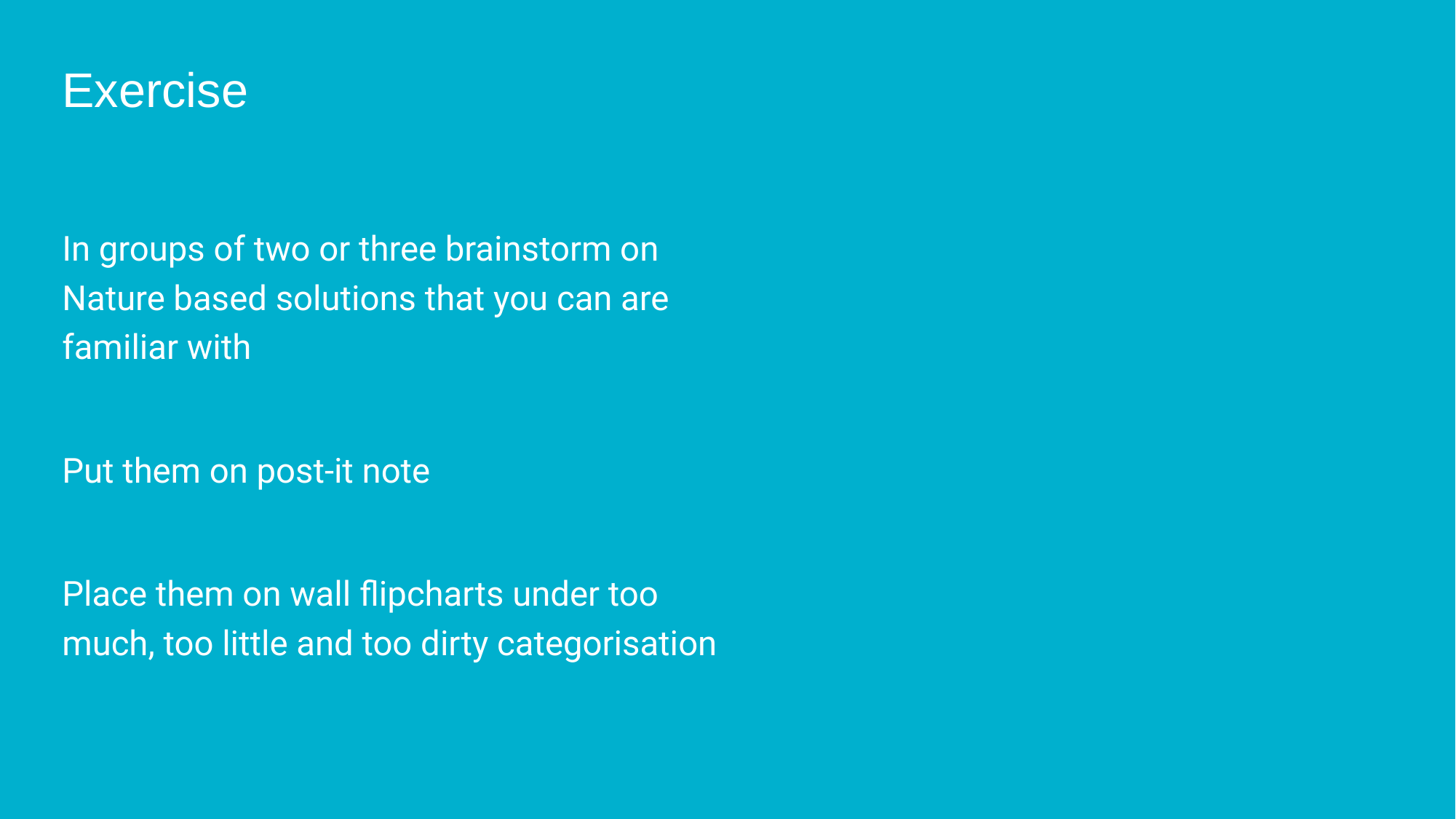

# Exercise
In groups of two or three brainstorm on Nature based solutions that you can are familiar with

Put them on post-it note

Place them on wall flipcharts under too much, too little and too dirty categorisation